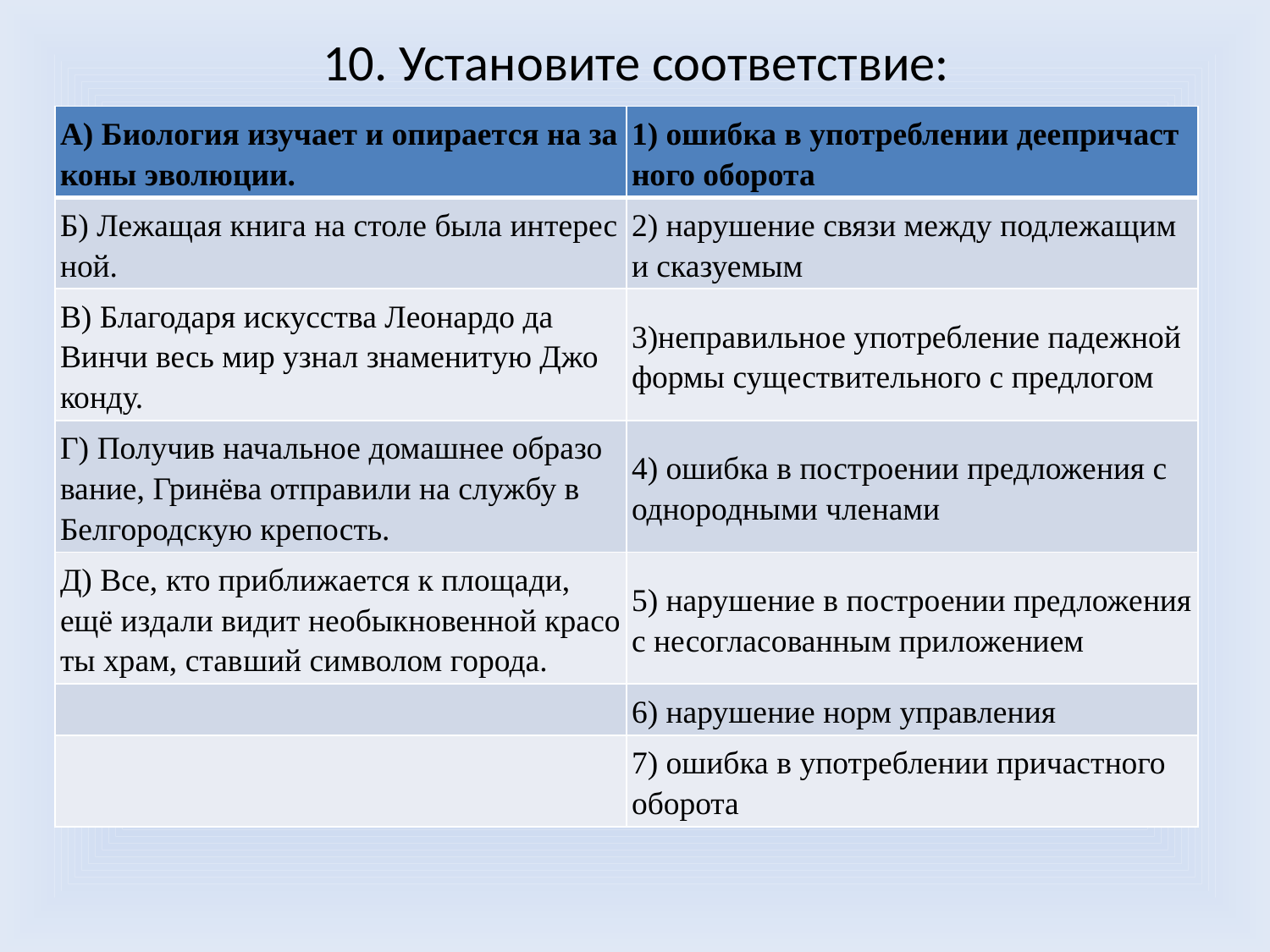

# 10. Установите соответствие:
| A) Био­ло­гия изу­ча­ет и опи­ра­ет­ся на за­ко­ны эво­лю­ции. | 1) ошиб­ка в упо­треб­ле­нии де­е­при­част­но­го обо­ро­та |
| --- | --- |
| Б) Ле­жа­щая книга на столе была ин­те­рес­ной. | 2) на­ру­ше­ние связи между под­ле­жа­щим и ска­зу­е­мым |
| В) Бла­го­да­ря ис­кус­ства Лео­нар­до да Винчи весь мир узнал зна­ме­ни­тую Джо­кон­ду. | 3)не­пра­виль­ное упо­треб­ле­ние па­деж­ной формы су­ще­стви­тель­но­го с пред­ло­гом |
| Г) По­лу­чив на­чаль­ное до­маш­нее об­ра­зо­ва­ние, Гринёва от­пра­ви­ли на служ­бу в Бел­го­род­скую кре­пость. | 4) ошиб­ка в по­стро­е­нии пред­ло­же­ния с од­но­род­ны­ми чле­на­ми |
| Д) Все, кто при­бли­жа­ет­ся к пло­ща­ди, ещё из­да­ли видит не­обык­но­вен­ной кра­со­ты храм, став­ший сим­во­лом го­ро­да. | 5) на­ру­ше­ние в по­стро­е­нии пред­ло­же­ния с не­со­гла­со­ван­ным при­ло­же­ни­ем |
|  | 6) на­ру­ше­ние норм управ­ле­ния |
|  | 7) ошиб­ка в упо­треб­ле­нии при­част­но­го обо­ро­та |